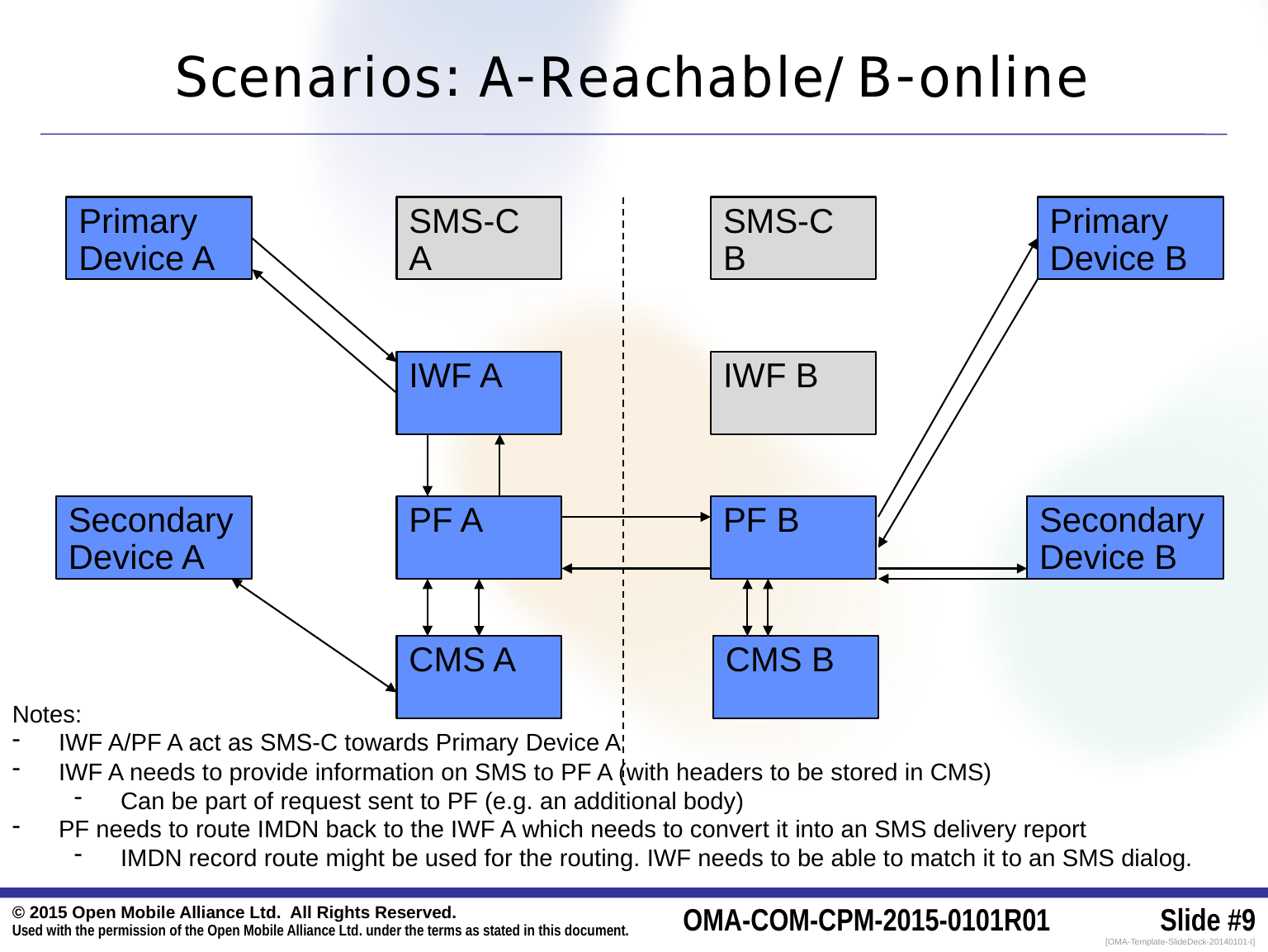

# Scenarios: A-Reachable/B-online
Primary Device A
SMS-C A
SMS-C B
Primary Device B
IWF A
IWF B
Secondary Device A
PF A
PF B
Secondary Device B
CMS A
CMS B
Notes:
IWF A/PF A act as SMS-C towards Primary Device A
IWF A needs to provide information on SMS to PF A (with headers to be stored in CMS)
Can be part of request sent to PF (e.g. an additional body)
PF needs to route IMDN back to the IWF A which needs to convert it into an SMS delivery report
IMDN record route might be used for the routing. IWF needs to be able to match it to an SMS dialog.